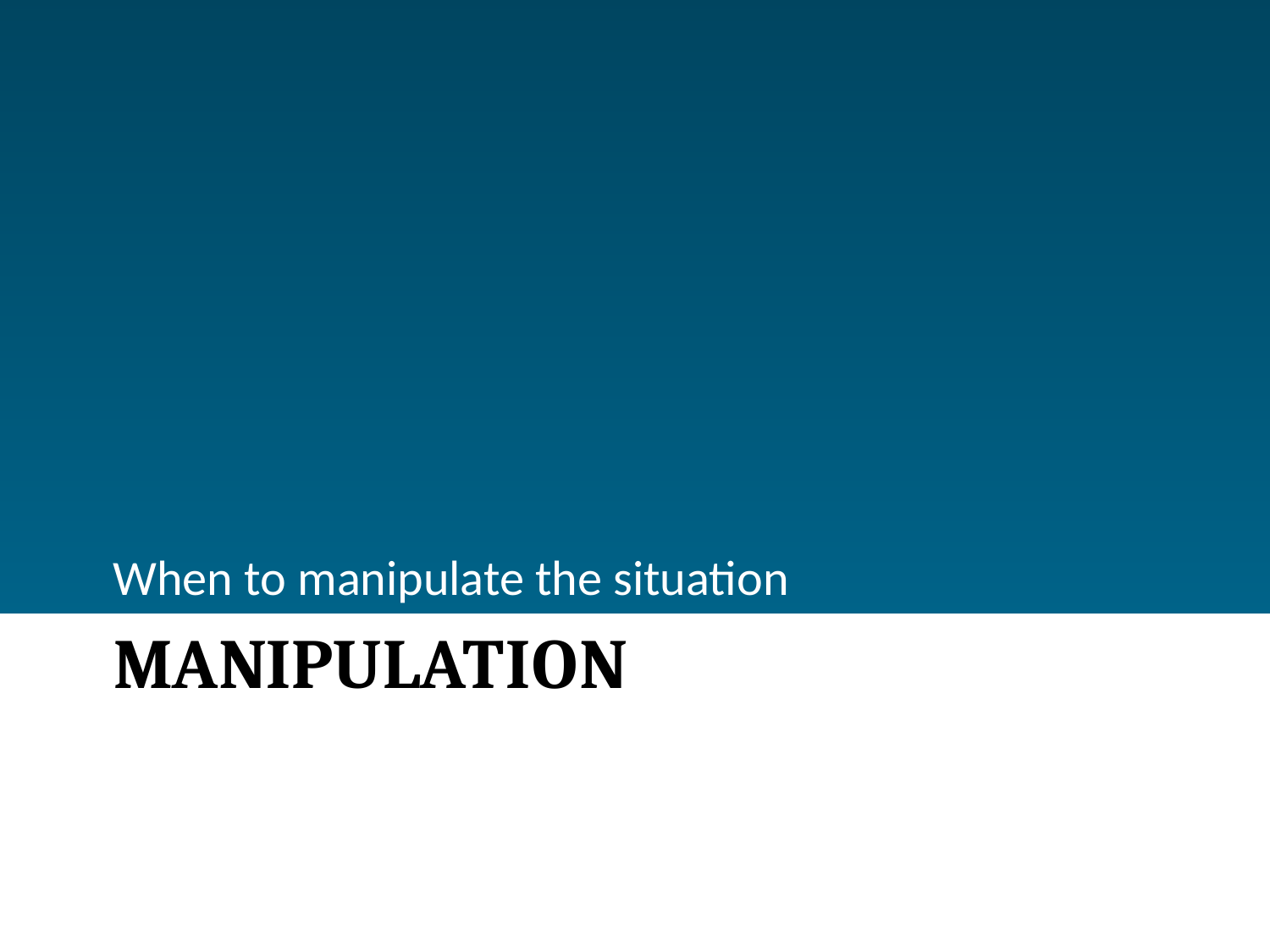

When to manipulate the situation
# Manipulation